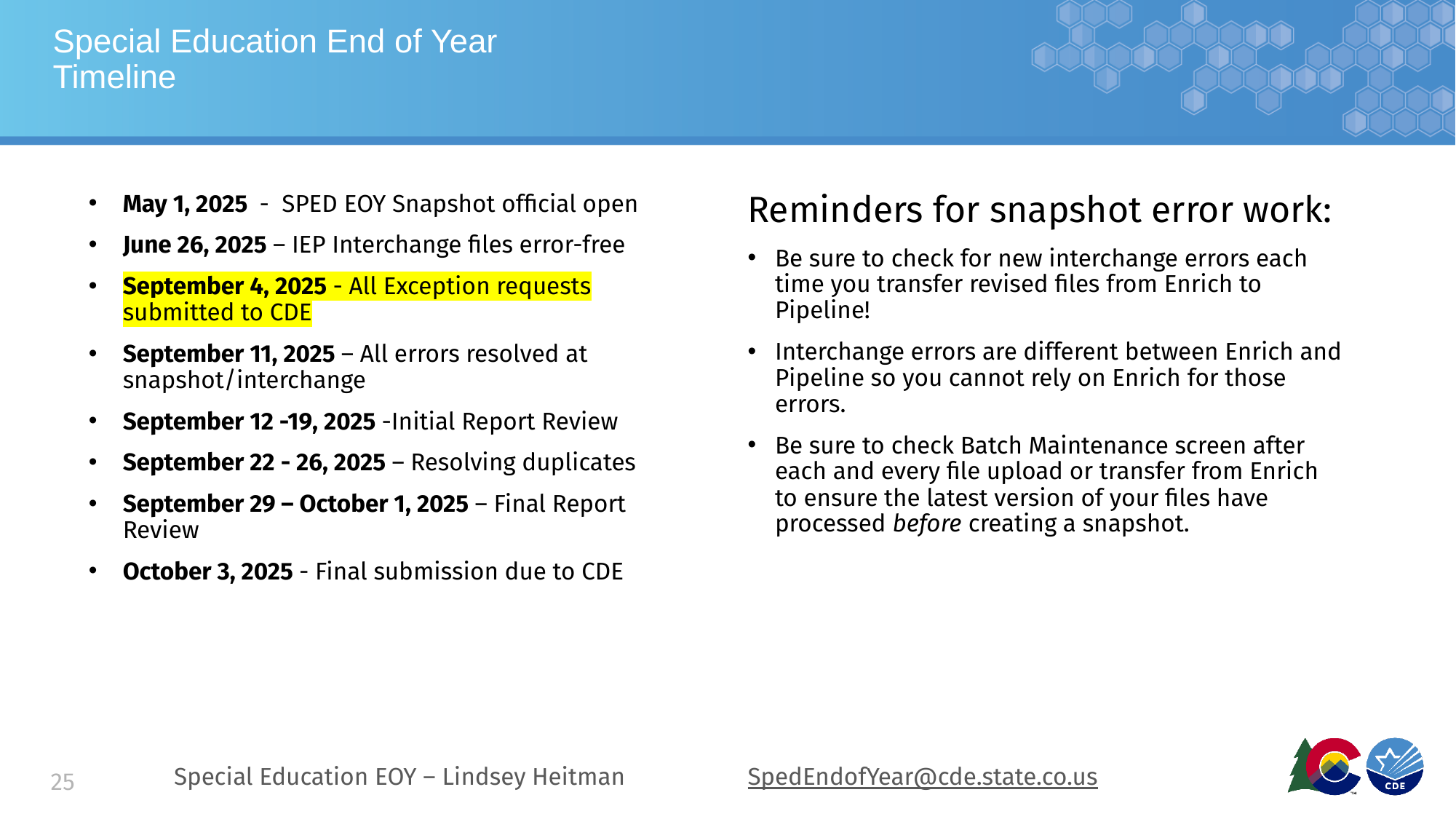

# Special Education End of Year Timeline
May 1, 2025  -  SPED EOY Snapshot official open
June 26, 2025 – IEP Interchange files error-free
September 4, 2025 - All Exception requests submitted to CDE
September 11, 2025 – All errors resolved at snapshot/interchange
September 12 -19, 2025 -Initial Report Review
September 22 - 26, 2025 – Resolving duplicates
September 29 – October 1, 2025 – Final Report Review
October 3, 2025 - Final submission due to CDE

Reminders for snapshot error work:
Be sure to check for new interchange errors each time you transfer revised files from Enrich to Pipeline!
Interchange errors are different between Enrich and Pipeline so you cannot rely on Enrich for those errors.
Be sure to check Batch Maintenance screen after each and every file upload or transfer from Enrich to ensure the latest version of your files have processed before creating a snapshot.
Special Education EOY – Lindsey Heitman

SpedEndofYear@cde.state.co.us

25